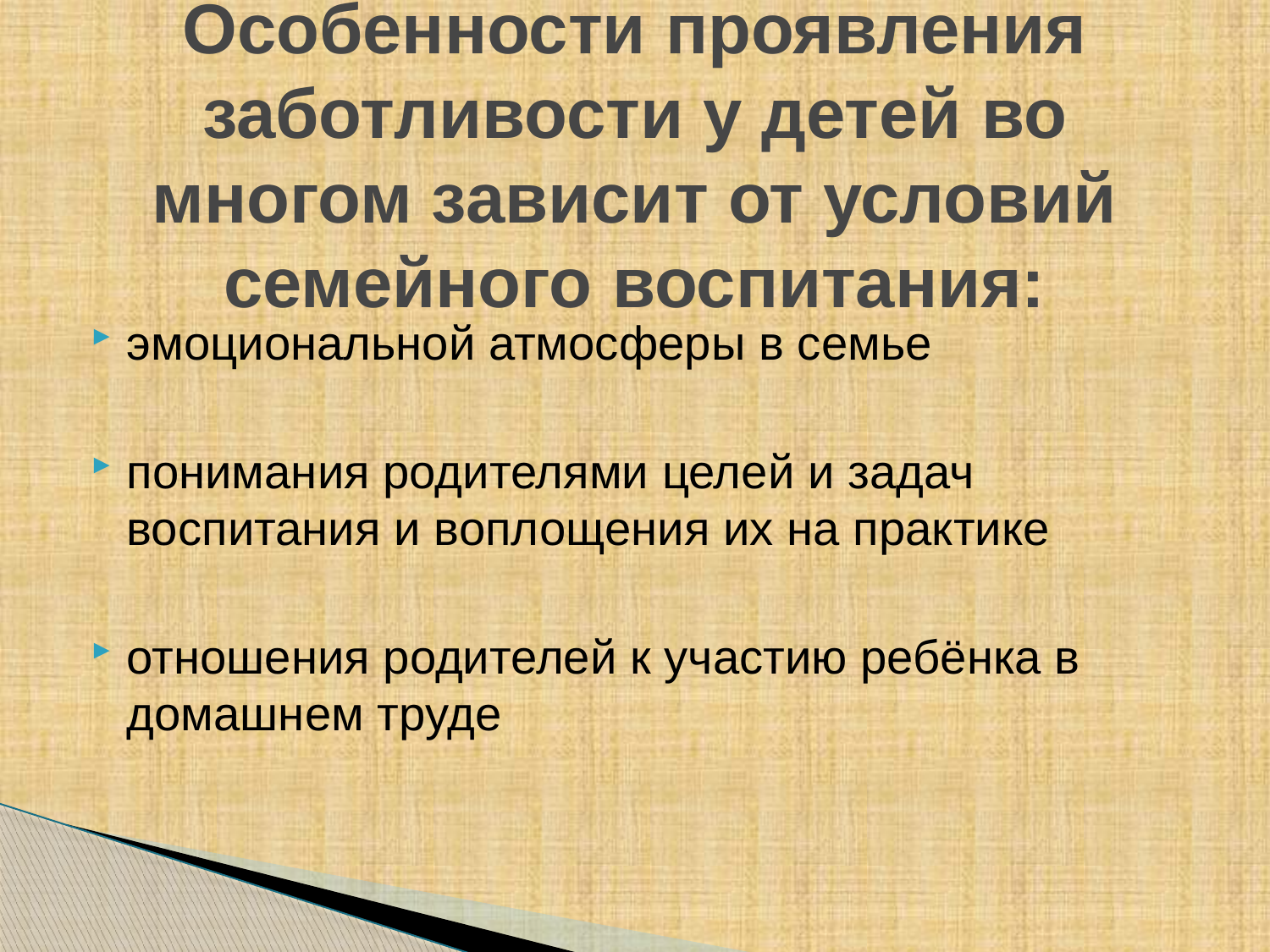

# Особенности проявления заботливости у детей во многом зависит от условий семейного воспитания:
эмоциональной атмосферы в семье

понимания родителями целей и задач воспитания и воплощения их на практике

отношения родителей к участию ребёнка в домашнем труде